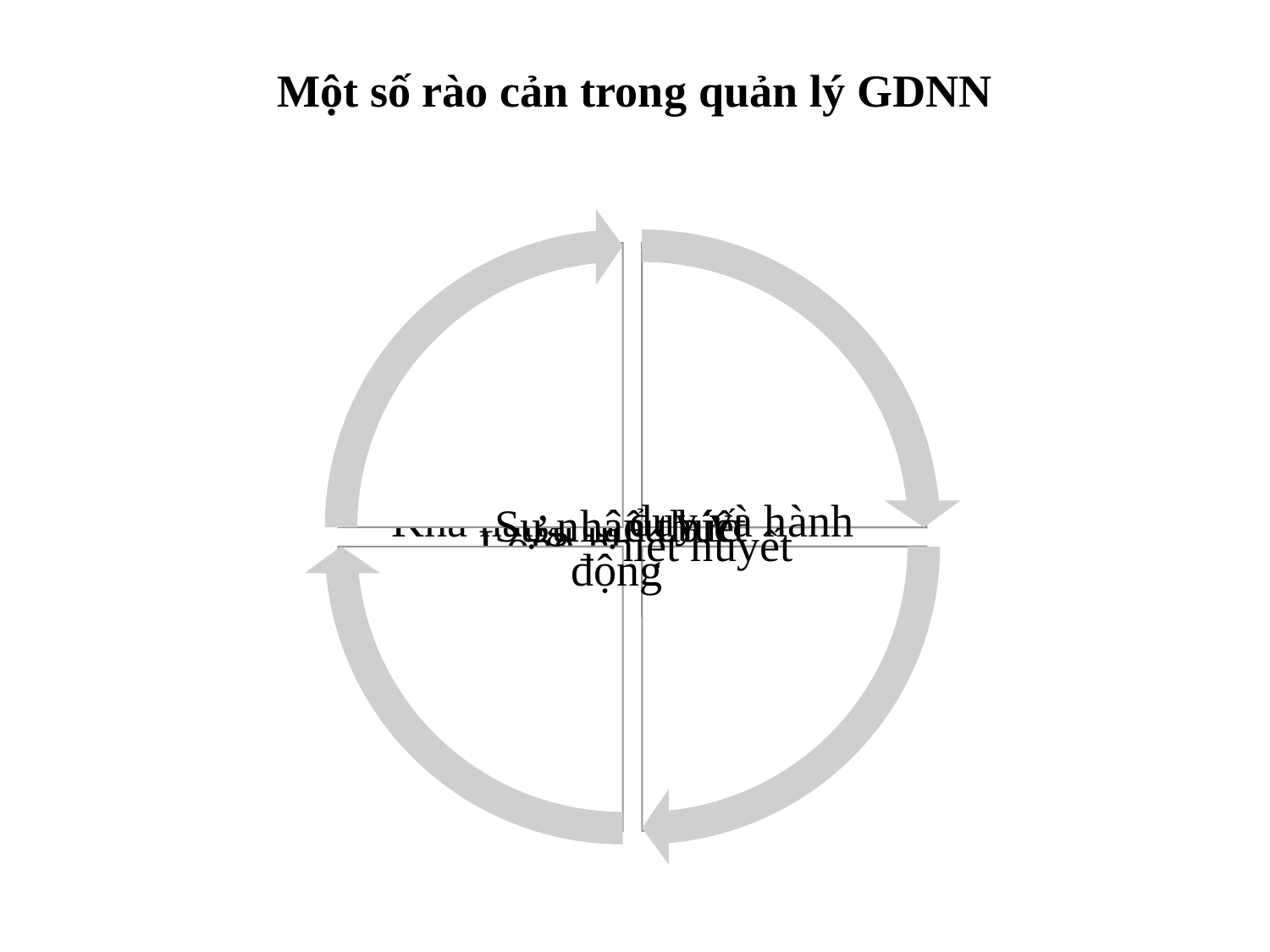

# Một số rào cản trong quản lý GDNN
Sự hiểu biết
Lòng nhiệt huyết
Khả năng tư duy và hành động
Sự nhận thức